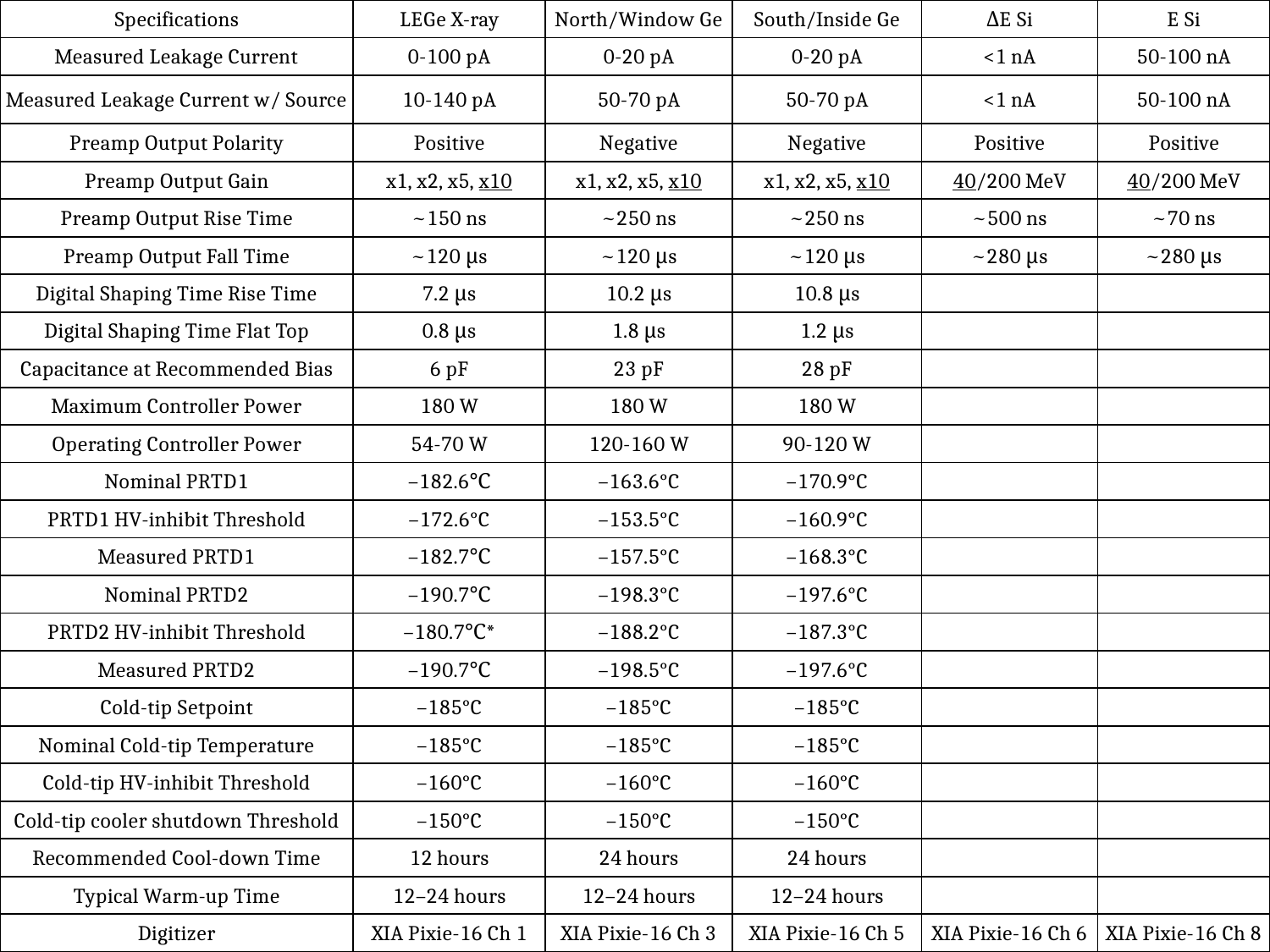

| Specifications | LEGe X-ray | North/Window Ge | South/Inside Ge | ΔE Si | E Si |
| --- | --- | --- | --- | --- | --- |
| Measured Leakage Current | 0-100 pA | 0-20 pA | 0-20 pA | <1 nA | 50-100 nA |
| Measured Leakage Current w/ Source | 10-140 pA | 50-70 pA | 50-70 pA | <1 nA | 50-100 nA |
| Preamp Output Polarity | Positive | Negative | Negative | Positive | Positive |
| Preamp Output Gain | x1, x2, x5, x10 | x1, x2, x5, x10 | x1, x2, x5, x10 | 40/200 MeV | 40/200 MeV |
| Preamp Output Rise Time | ~150 ns | ~250 ns | ~250 ns | ~500 ns | ~70 ns |
| Preamp Output Fall Time | ~120 μs | ~120 μs | ~120 μs | ~280 μs | ~280 μs |
| Digital Shaping Time Rise Time | 7.2 μs | 10.2 μs | 10.8 μs |  |  |
| Digital Shaping Time Flat Top | 0.8 μs | 1.8 μs | 1.2 μs |  |  |
| Capacitance at Recommended Bias | 6 pF | 23 pF | 28 pF |  |  |
| Maximum Controller Power | 180 W | 180 W | 180 W |  |  |
| Operating Controller Power | 54-70 W | 120-160 W | 90-120 W |  |  |
| Nominal PRTD1 | –182.6℃ | –163.6°C | –170.9°C |  |  |
| PRTD1 HV-inhibit Threshold | –172.6°C | –153.5°C | –160.9°C |  |  |
| Measured PRTD1 | –182.7℃ | –157.5°C | –168.3°C |  |  |
| Nominal PRTD2 | –190.7℃ | –198.3°C | –197.6°C |  |  |
| PRTD2 HV-inhibit Threshold | –180.7℃\* | –188.2°C | –187.3°C |  |  |
| Measured PRTD2 | –190.7℃ | –198.5°C | –197.6°C |  |  |
| Cold-tip Setpoint | –185°C | –185°C | –185°C |  |  |
| Nominal Cold-tip Temperature | –185°C | –185°C | –185°C |  |  |
| Cold-tip HV-inhibit Threshold | –160°C | –160°C | –160°C |  |  |
| Cold-tip cooler shutdown Threshold | –150°C | –150°C | –150°C |  |  |
| Recommended Cool-down Time | 12 hours | 24 hours | 24 hours |  |  |
| Typical Warm-up Time | 12–24 hours | 12–24 hours | 12–24 hours |  |  |
| Digitizer | XIA Pixie-16 Ch 1 | XIA Pixie-16 Ch 3 | XIA Pixie-16 Ch 5 | XIA Pixie-16 Ch 6 | XIA Pixie-16 Ch 8 |